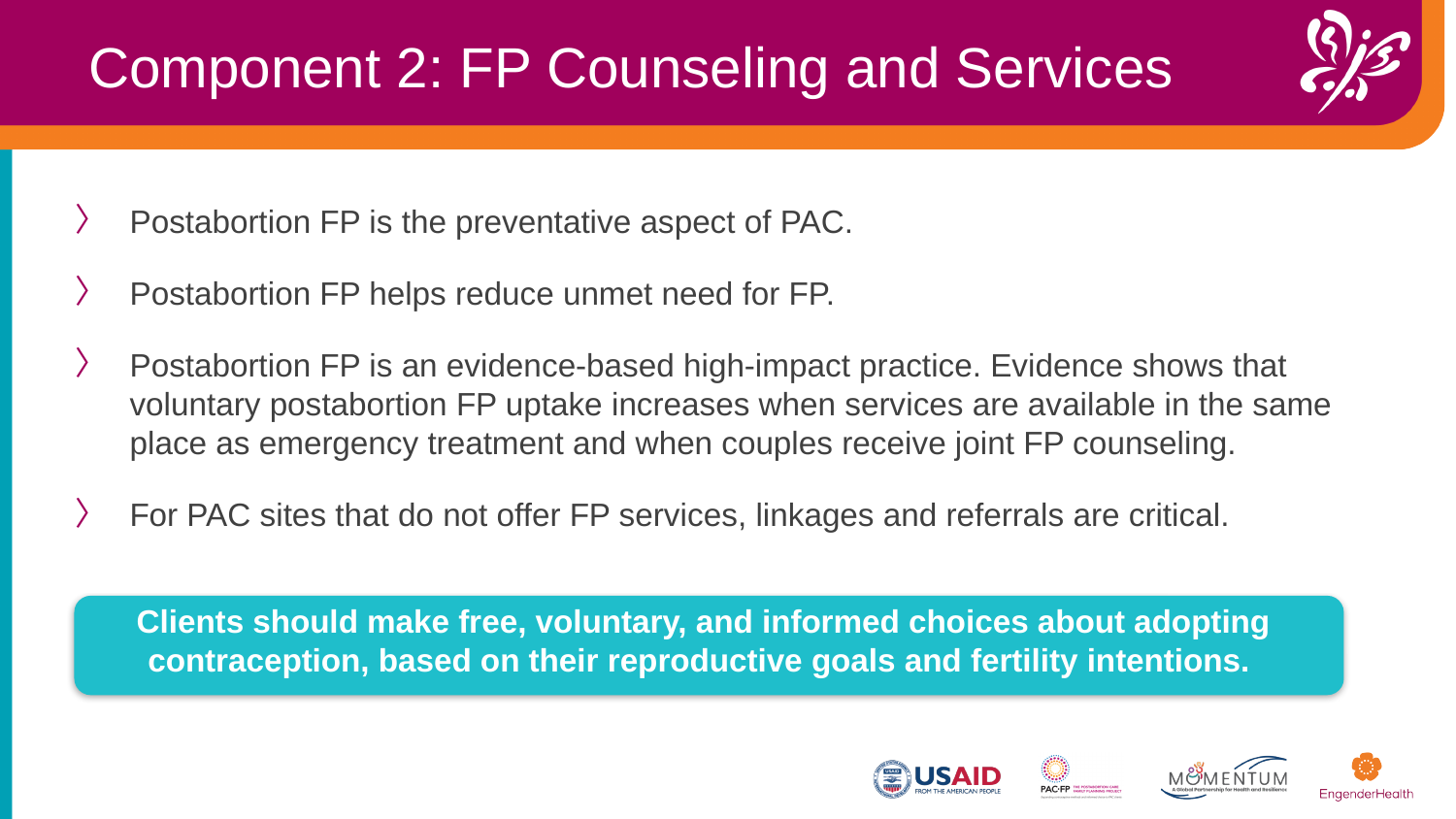

Component 2: FP Counseling and Services
Postabortion FP is the preventative aspect of PAC.
Postabortion FP helps reduce unmet need for FP.
Postabortion FP is an evidence-based high-impact practice. Evidence shows that voluntary postabortion FP uptake increases when services are available in the same place as emergency treatment and when couples receive joint FP counseling.
For PAC sites that do not offer FP services, linkages and referrals are critical.
Clients should make free, voluntary, and informed choices about adopting contraception, based on their reproductive goals and fertility intentions. ​